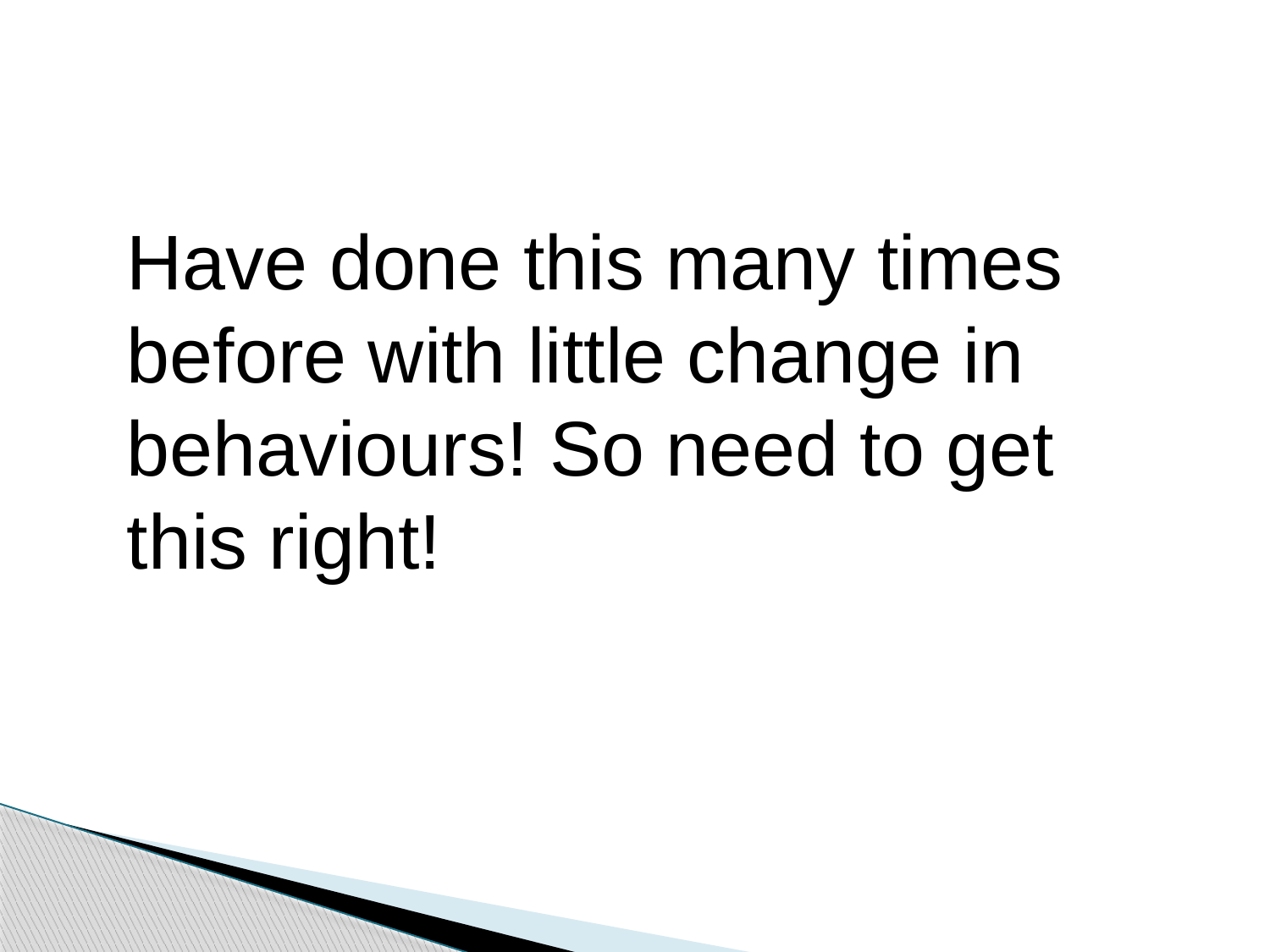

Have done this many times before with little change in behaviours! So need to get this right!